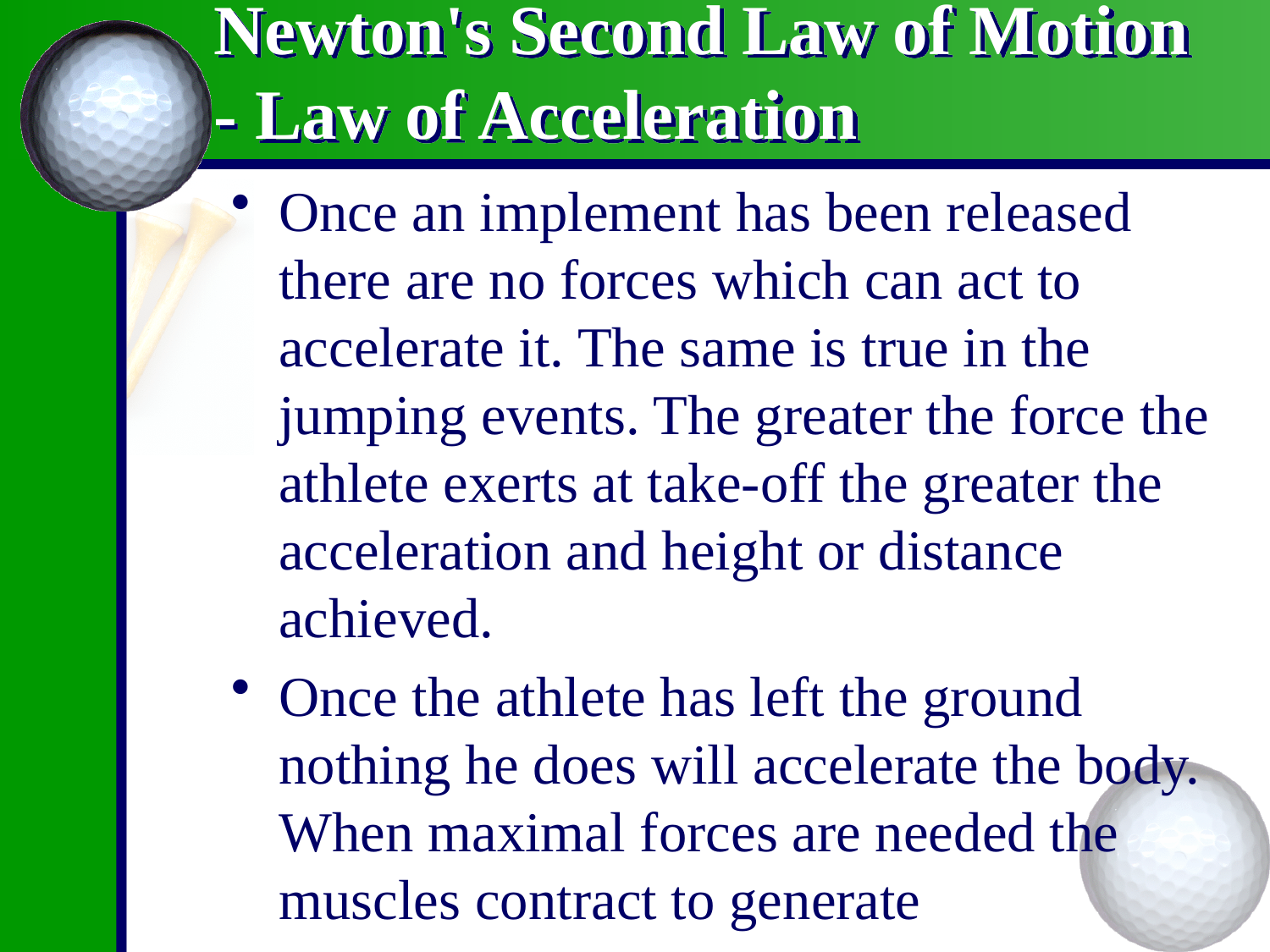

# Newton's Second Law of Motion - Law of Acceleration
Once an implement has been released there are no forces which can act to accelerate it. The same is true in the jumping events. The greater the force the athlete exerts at take-off the greater the acceleration and height or distance achieved.
Once the athlete has left the ground nothing he does will accelerate the body. When maximal forces are needed the muscles contract to generate